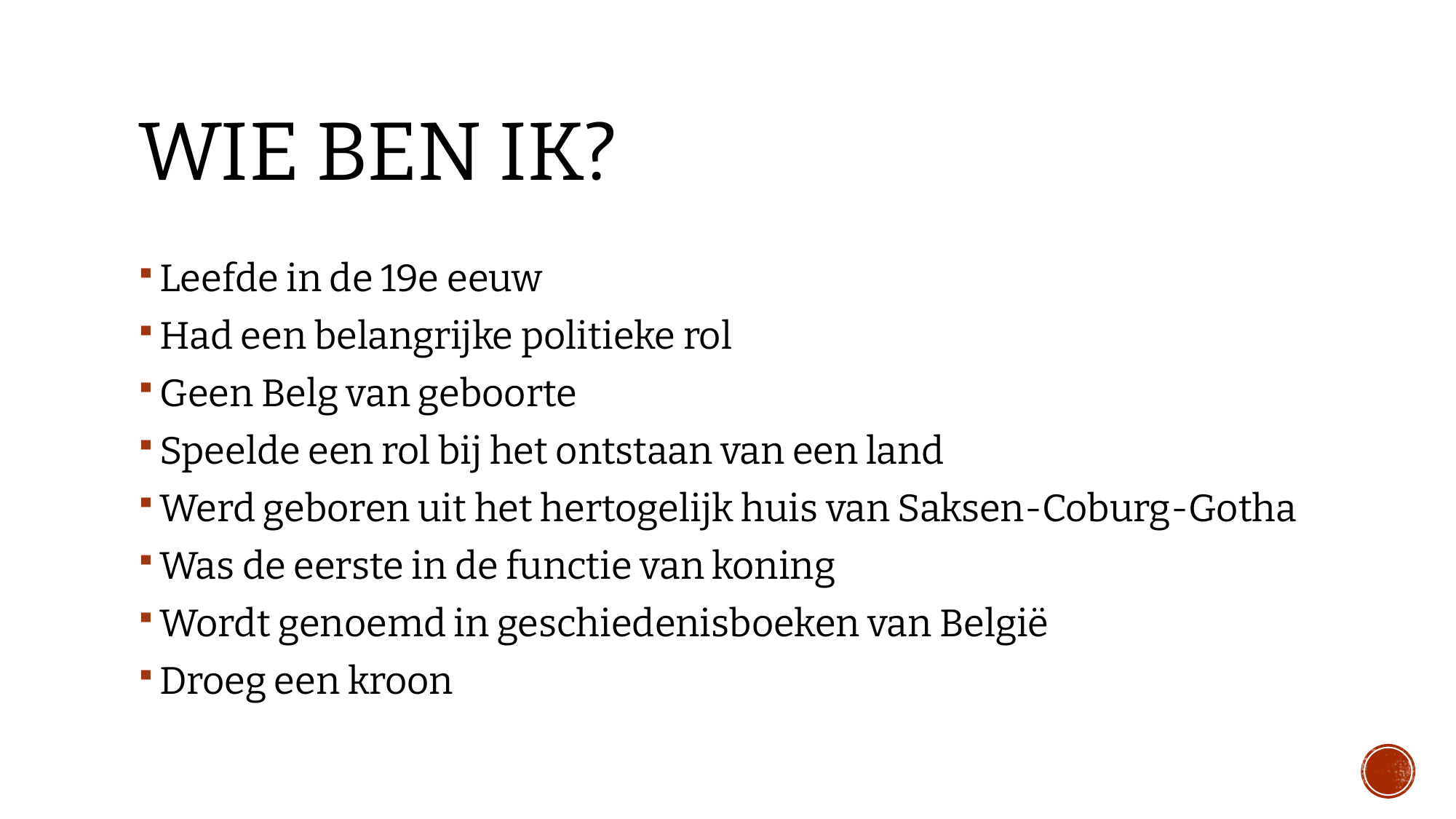

# Wie ben ik?
Leefde in de 19e eeuw
Had een belangrijke politieke rol
Geen Belg van geboorte
Speelde een rol bij het ontstaan van een land
Werd geboren uit het hertogelijk huis van Saksen-Coburg-Gotha
Was de eerste in de functie van koning
Wordt genoemd in geschiedenisboeken van België
Droeg een kroon